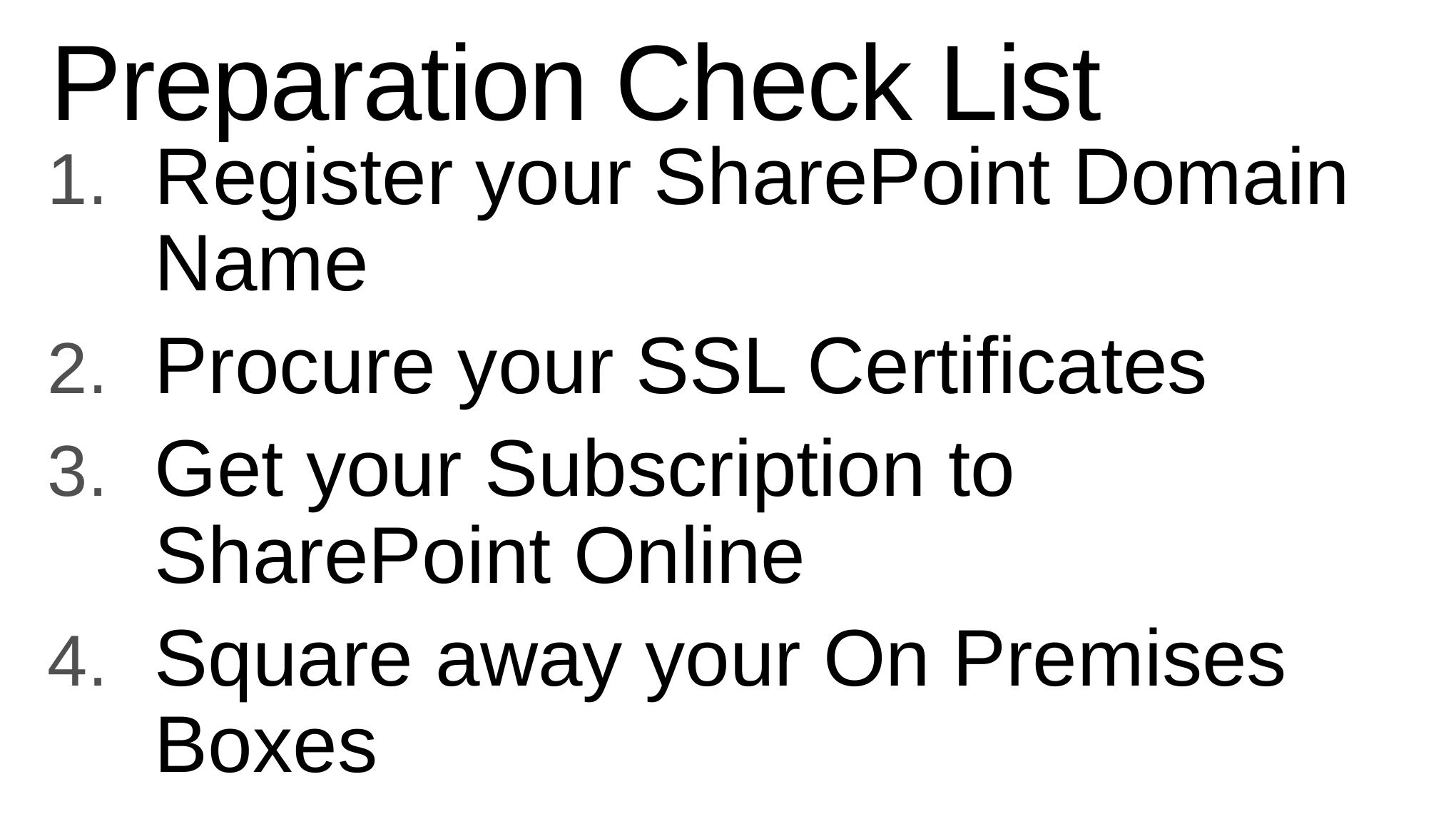

# Preparation Check List
Register your SharePoint Domain Name
Procure your SSL Certificates
Get your Subscription to SharePoint Online
Square away your On Premises Boxes